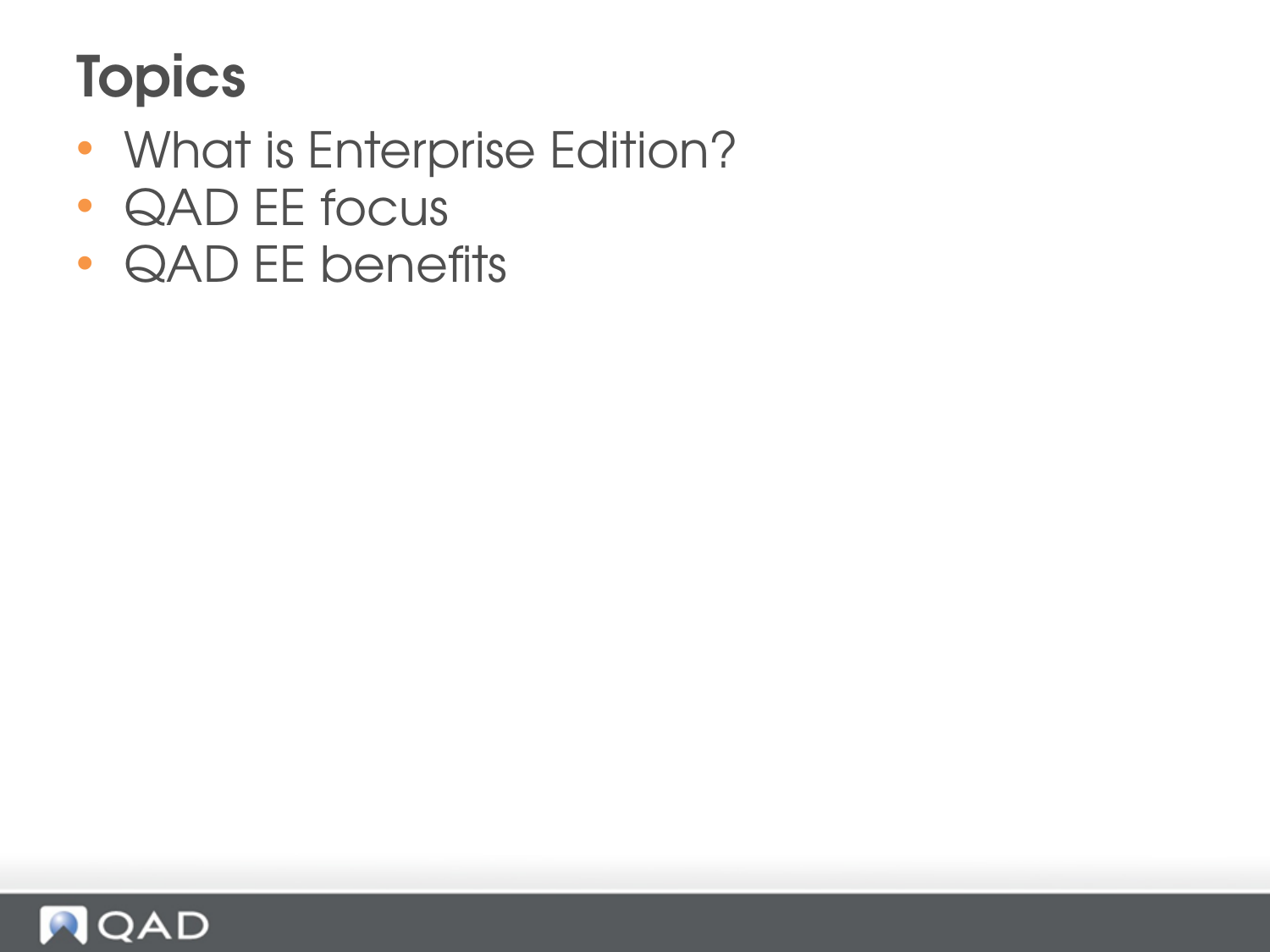

# Topics
What is Enterprise Edition?
QAD EE focus
QAD EE benefits